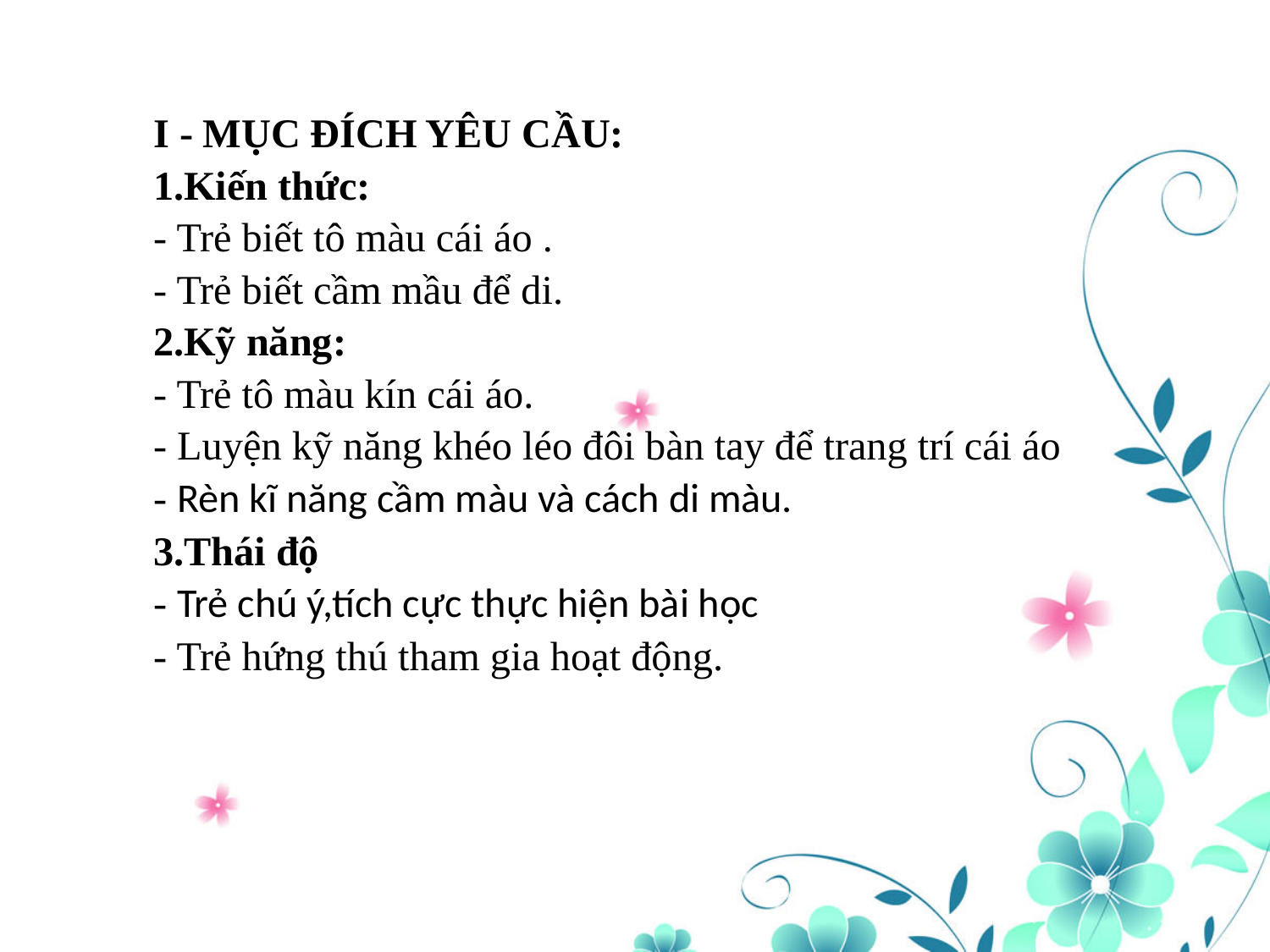

# I - MỤC ĐÍCH YÊU CẦU: 1.Kiến thức: - Trẻ biết tô màu cái áo . - Trẻ biết cầm mầu để di. 2.Kỹ năng: - Trẻ tô màu kín cái áo. - Luyện kỹ năng khéo léo đôi bàn tay để trang trí cái áo - Rèn kĩ năng cầm màu và cách di màu. 3.Thái độ - Trẻ chú ý,tích cực thực hiện bài học - Trẻ hứng thú tham gia hoạt động.